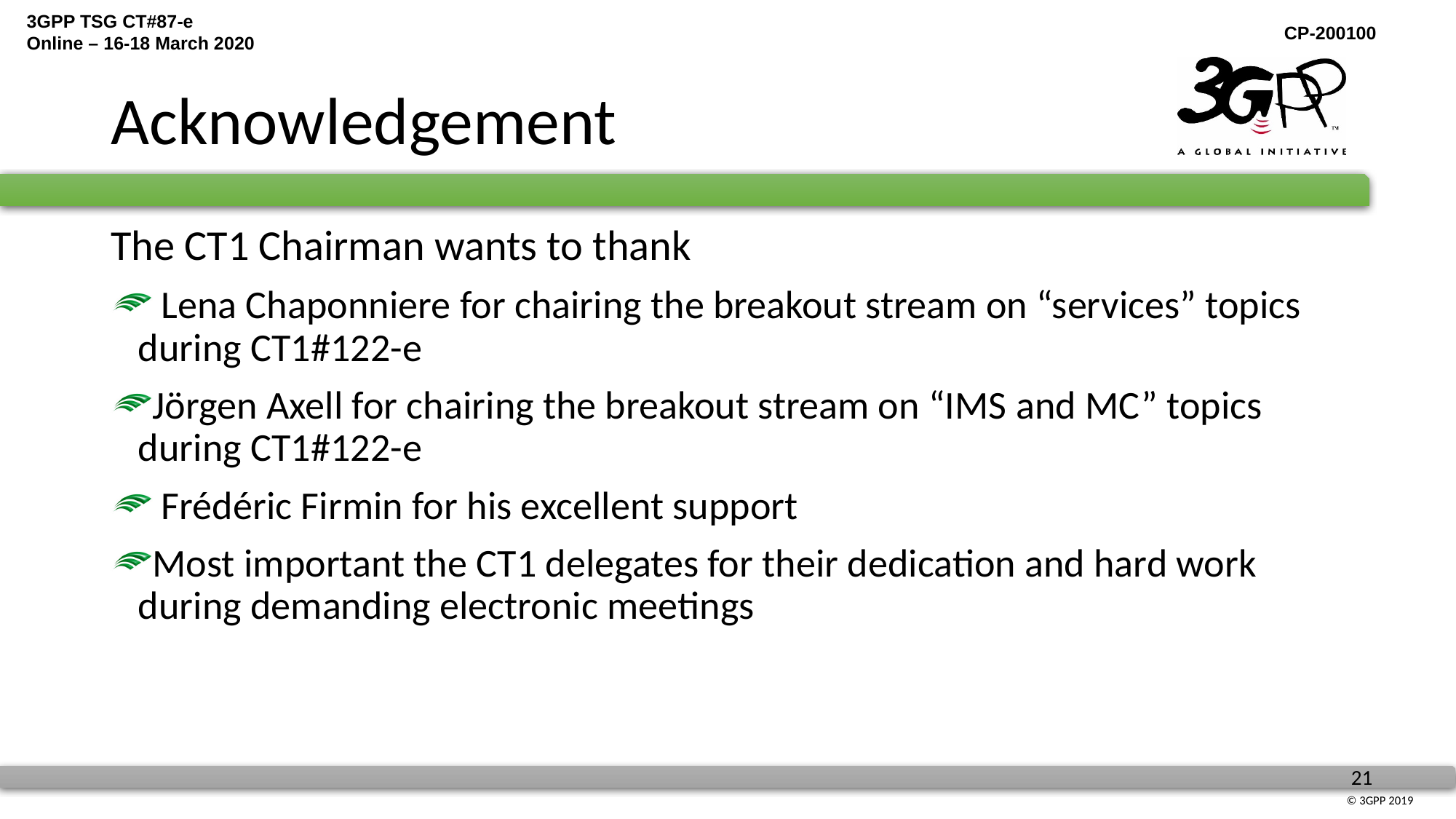

# Acknowledgement
The CT1 Chairman wants to thank
 Lena Chaponniere for chairing the breakout stream on “services” topics during CT1#122-e
Jörgen Axell for chairing the breakout stream on “IMS and MC” topics during CT1#122-e
 Frédéric Firmin for his excellent support
Most important the CT1 delegates for their dedication and hard work during demanding electronic meetings